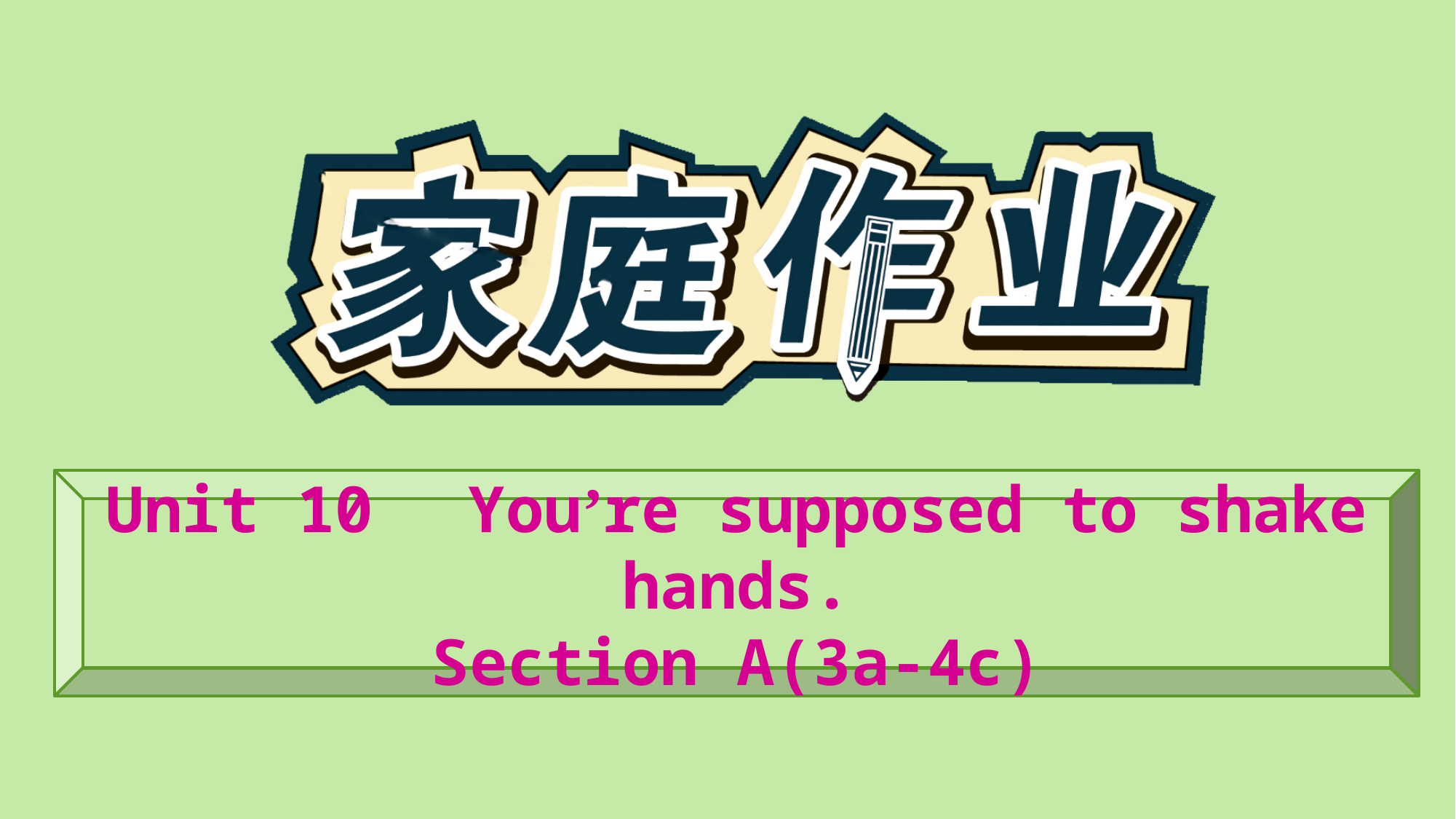

Unit 10　You’re supposed to shake hands.
Section A(3a-4c)